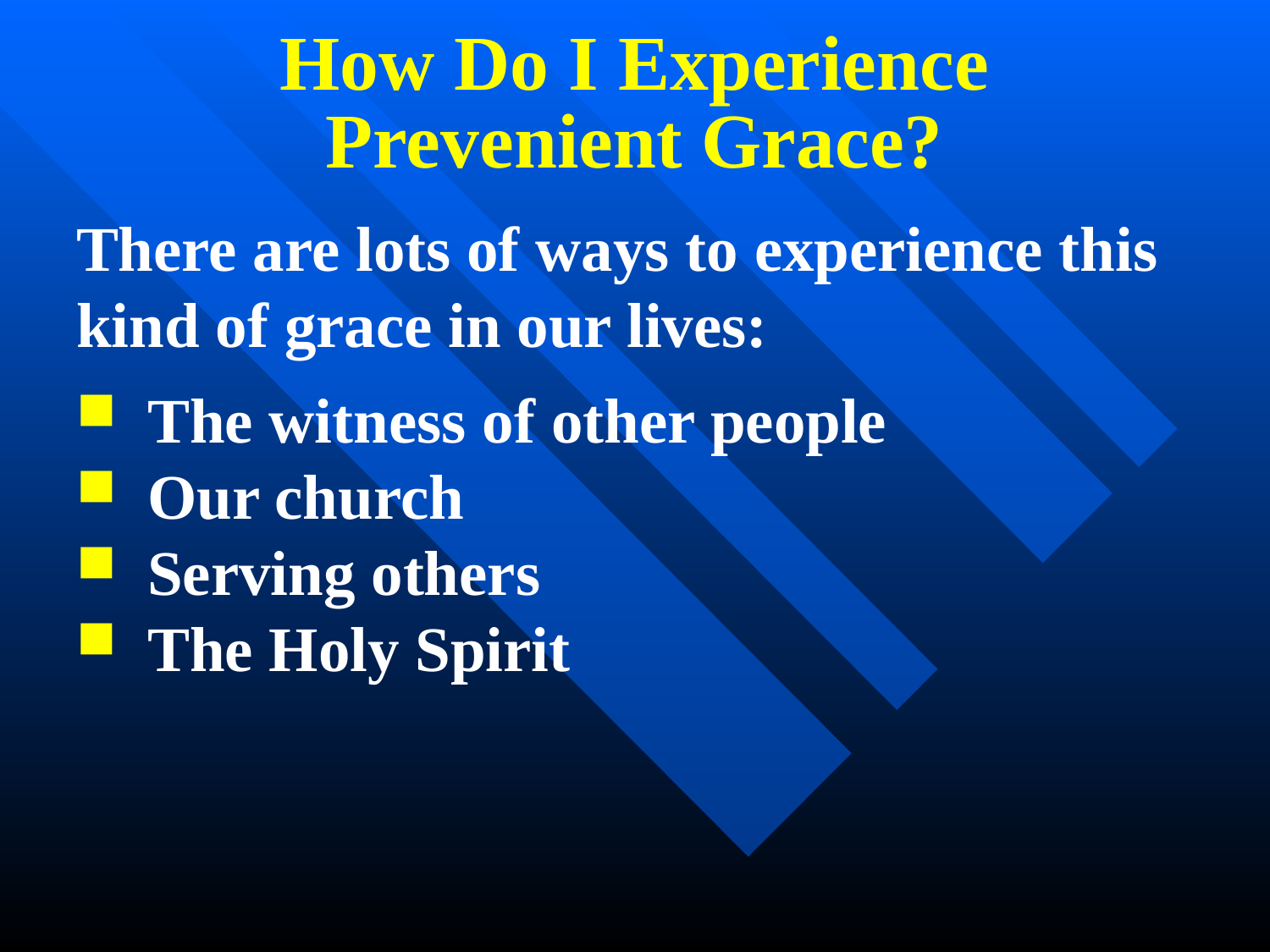

# How Do I Experience Prevenient Grace?
There are lots of ways to experience this kind of grace in our lives:

The witness of other people
Our church
Serving others
The Holy Spirit